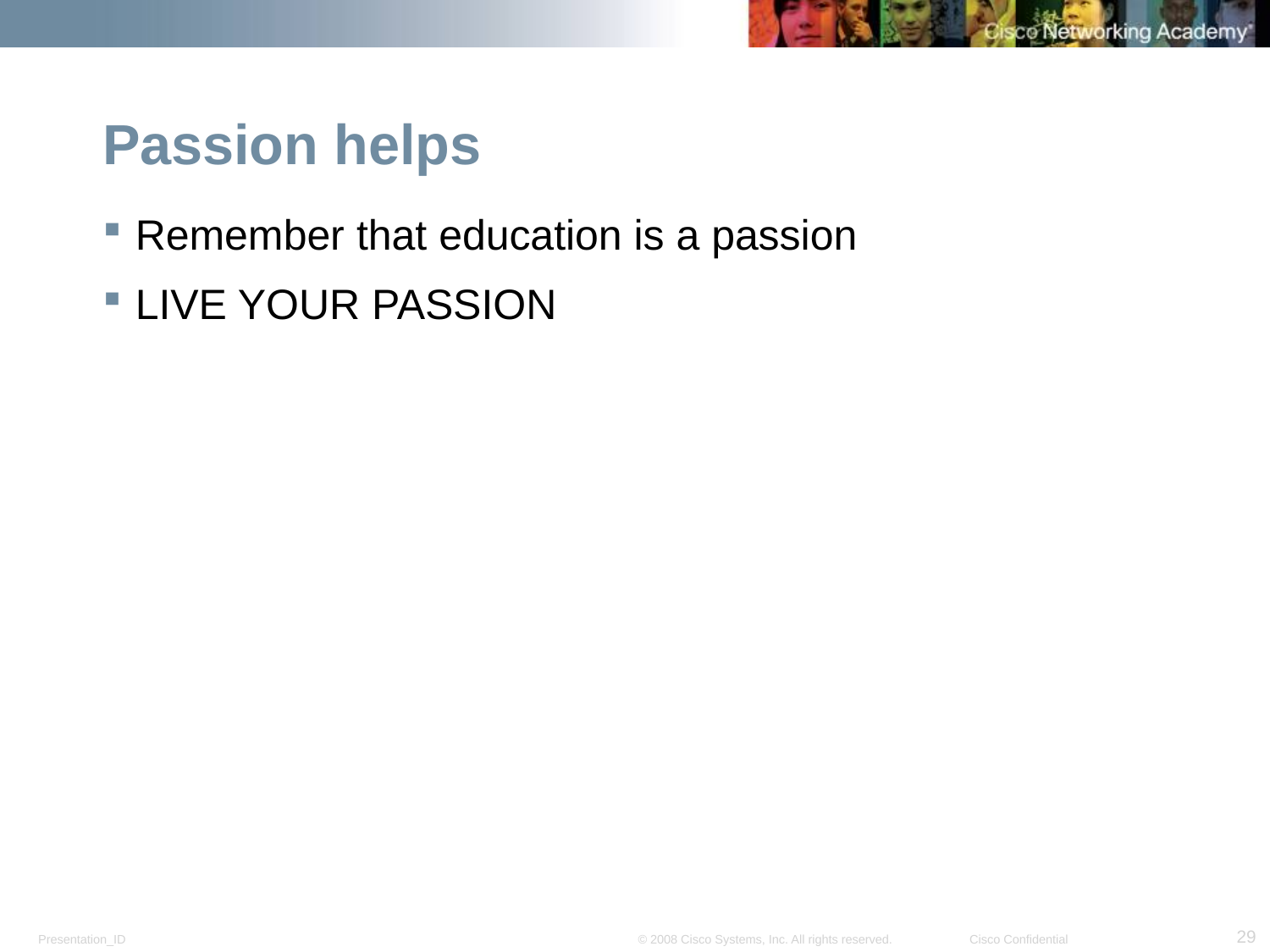

# Passion helps
Remember that education is a passion
LIVE YOUR PASSION